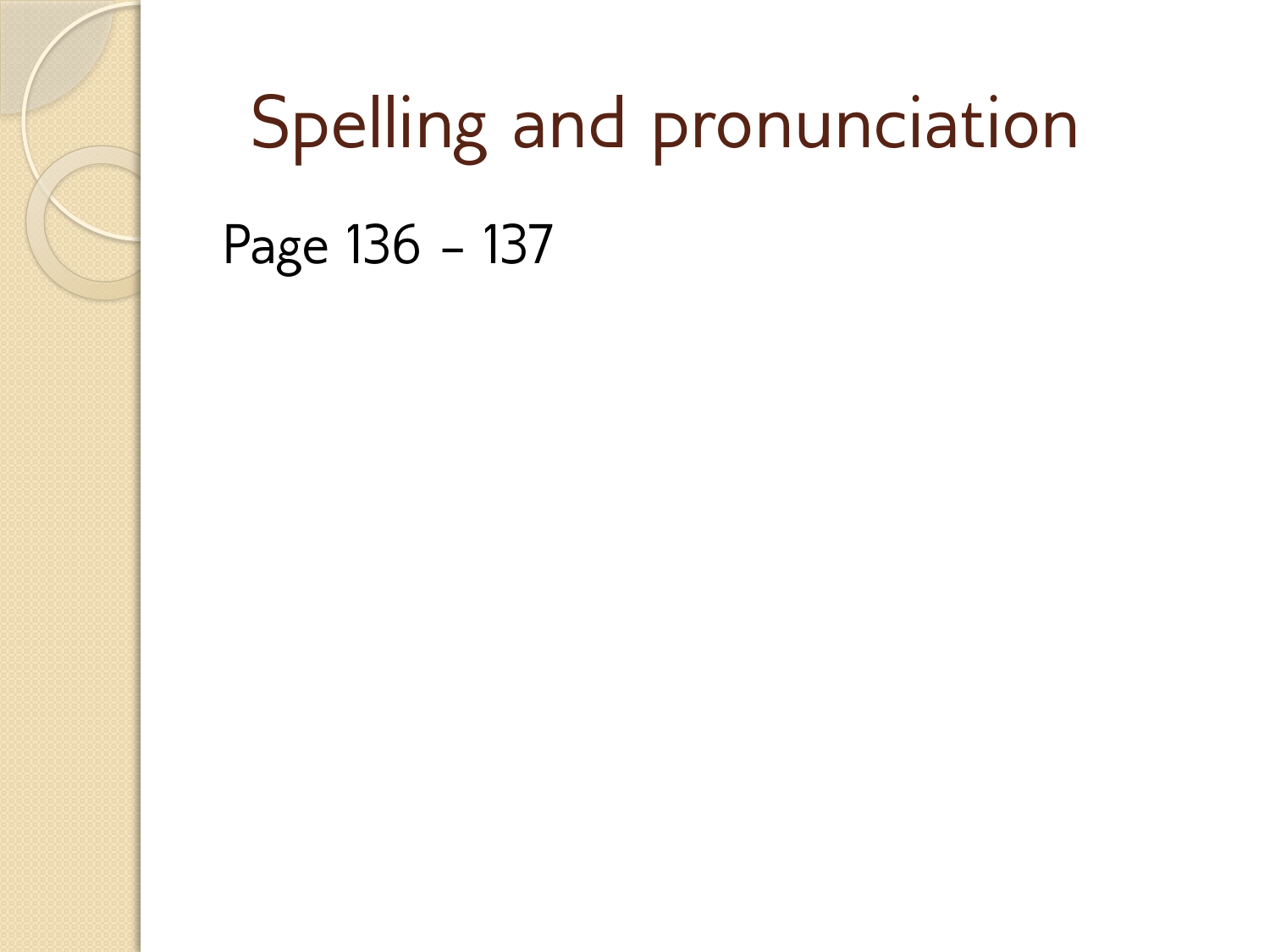

# Spelling and pronunciation
Page 136 – 137